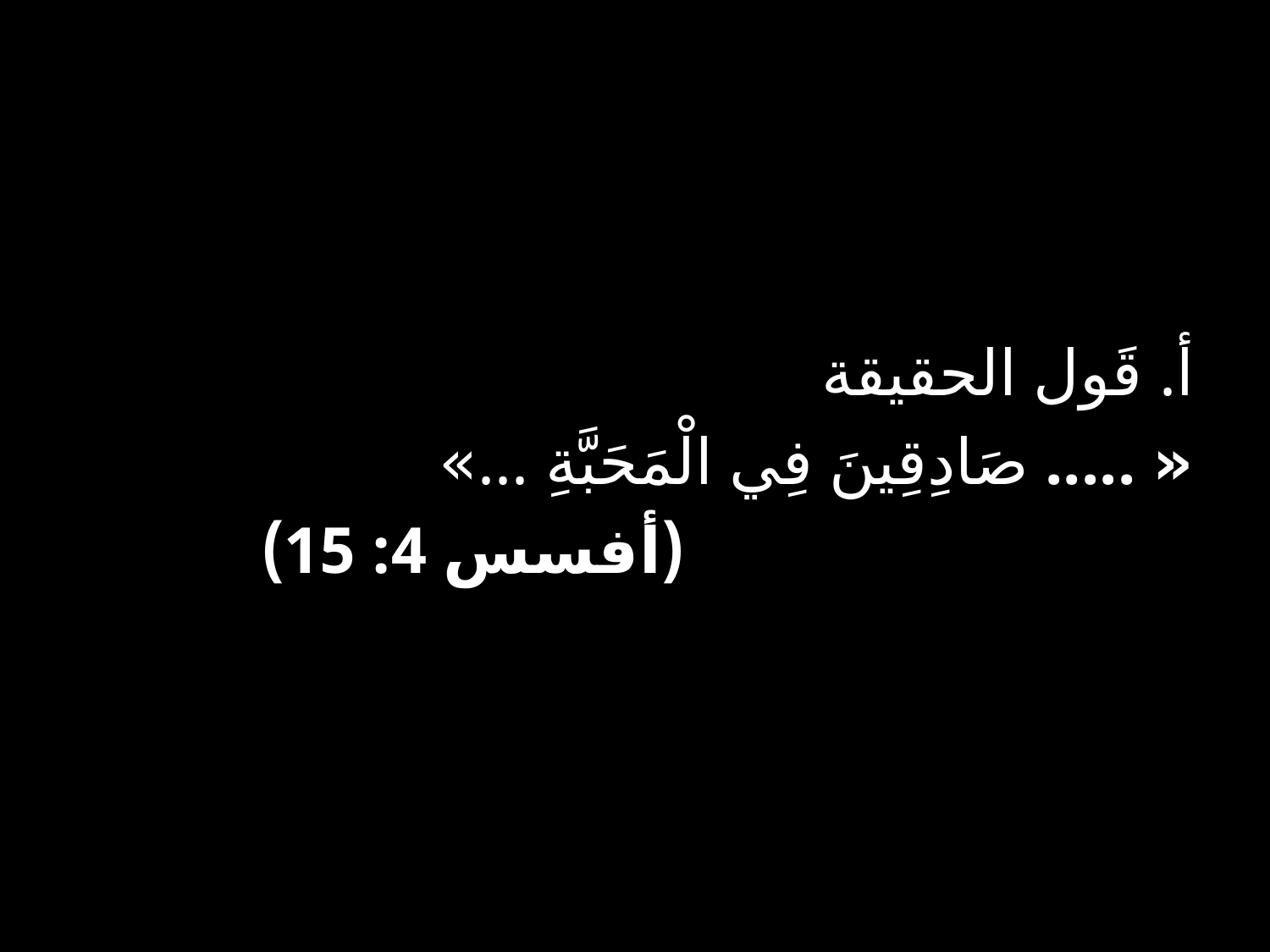

أ. قَول الحقيقة
« ..... صَادِقِينَ فِي الْمَحَبَّةِ ...»
					(أفسس 4: 15)